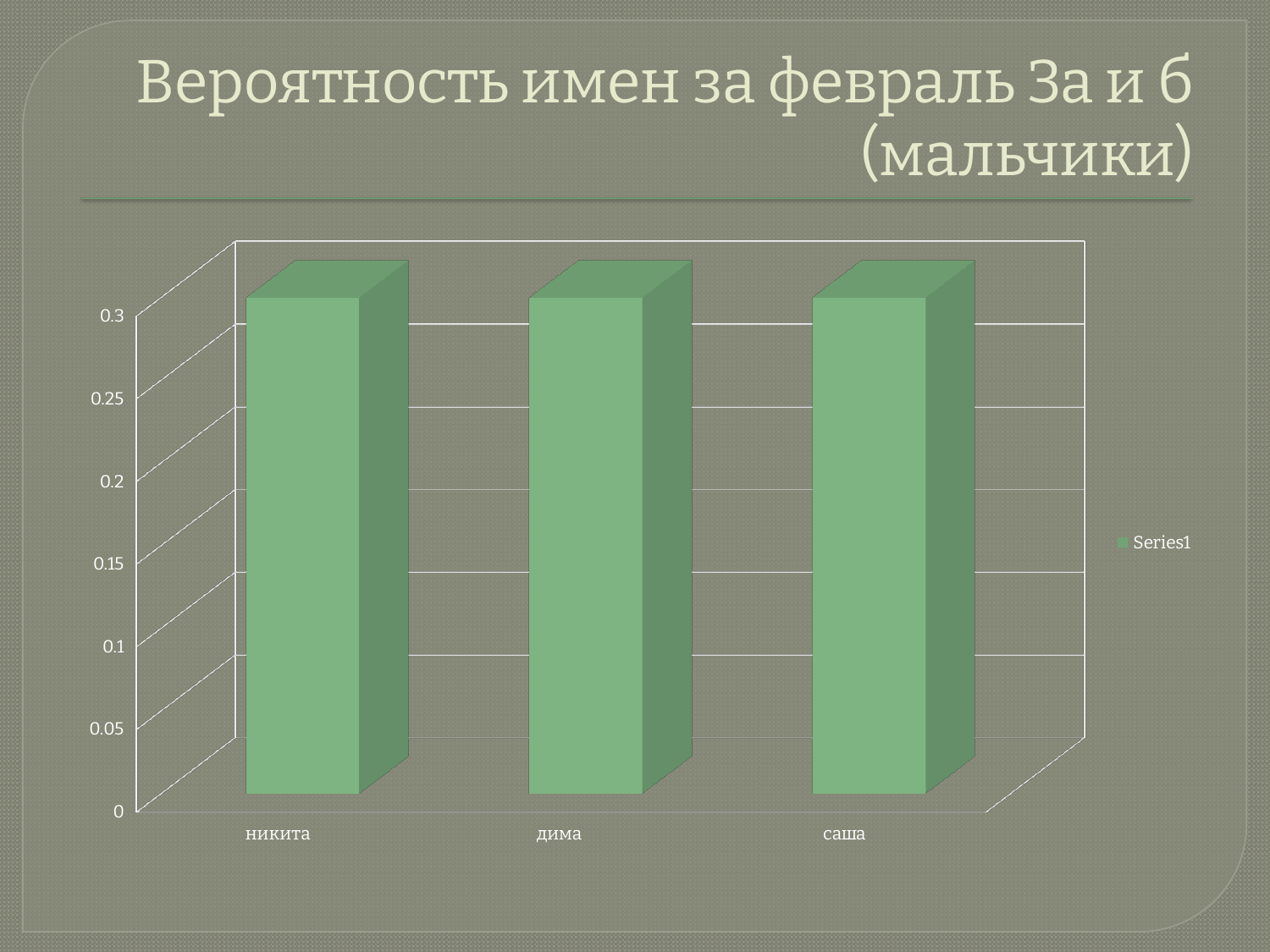

# Вероятность имен за февраль 3а и б (мальчики)

[unsupported chart]